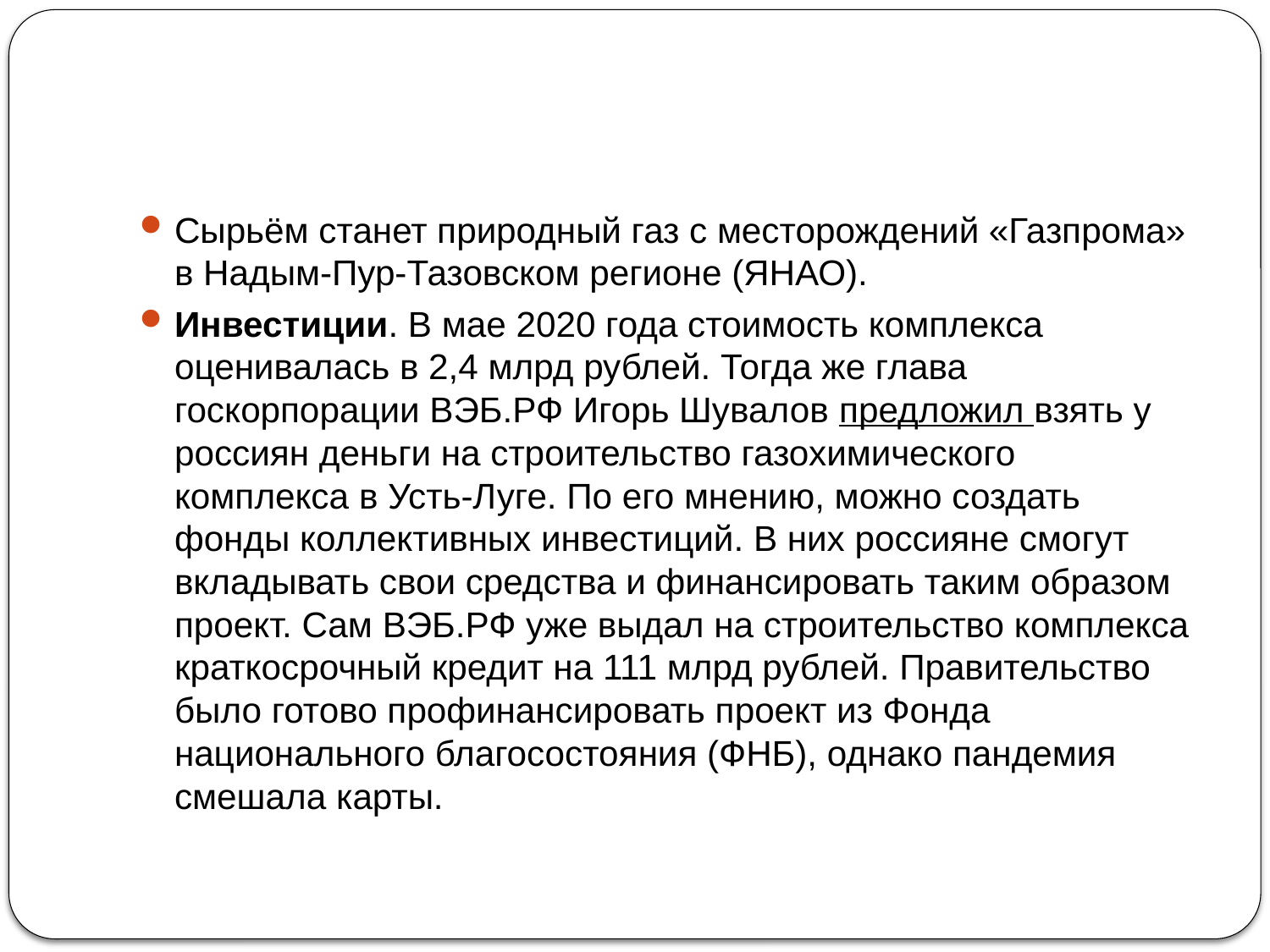

#
Сырьём станет природный газ с месторождений «Газпрома» в Надым-Пур-Тазовском регионе (ЯНАО).
Инвестиции. В мае 2020 года стоимость комплекса оценивалась в 2,4 млрд рублей. Тогда же глава госкорпорации ВЭБ.РФ Игорь Шувалов предложил взять у россиян деньги на строительство газохимического комплекса в Усть-Луге. По его мнению, можно создать фонды коллективных инвестиций. В них россияне смогут вкладывать свои средства и финансировать таким образом проект. Сам ВЭБ.РФ уже выдал на строительство комплекса краткосрочный кредит на 111 млрд рублей. Правительство было готово профинансировать проект из Фонда национального благосостояния (ФНБ), однако пандемия смешала карты.